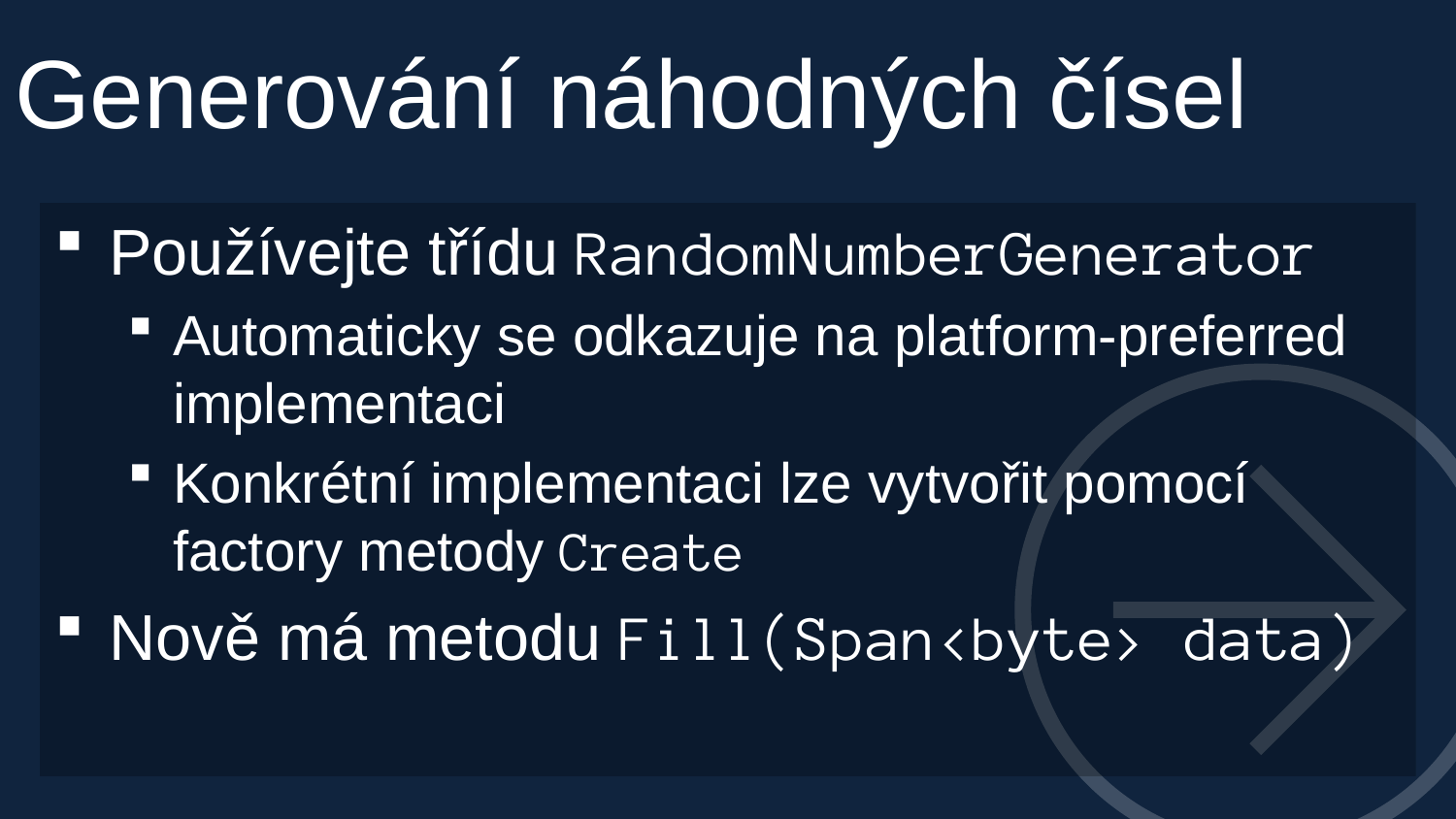

# Generování náhodných čísel
Používejte třídu RandomNumberGenerator
Automaticky se odkazuje na platform-preferred implementaci
Konkrétní implementaci lze vytvořit pomocí factory metody Create
Nově má metodu Fill(Span<byte> data)